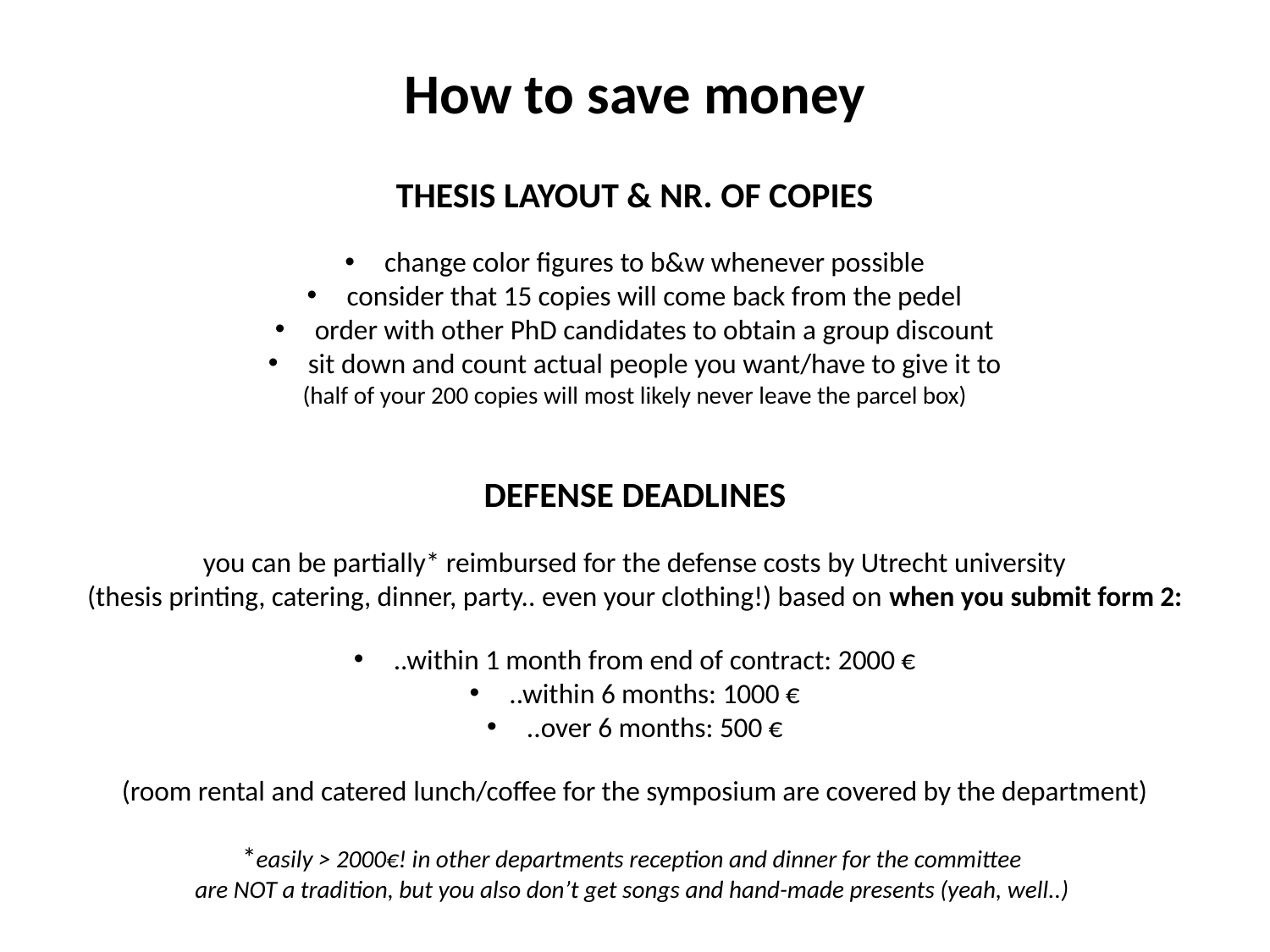

How to save money
THESIS LAYOUT & NR. OF COPIES

change color figures to b&w whenever possible
consider that 15 copies will come back from the pedel
order with other PhD candidates to obtain a group discount
sit down and count actual people you want/have to give it to
(half of your 200 copies will most likely never leave the parcel box)

DEFENSE DEADLINES

you can be partially* reimbursed for the defense costs by Utrecht university
(thesis printing, catering, dinner, party.. even your clothing!) based on when you submit form 2:

..within 1 month from end of contract: 2000 €
..within 6 months: 1000 €
..over 6 months: 500 €

(room rental and catered lunch/coffee for the symposium are covered by the department)

*easily > 2000€! in other departments reception and dinner for the committee
are NOT a tradition, but you also don’t get songs and hand-made presents (yeah, well..)